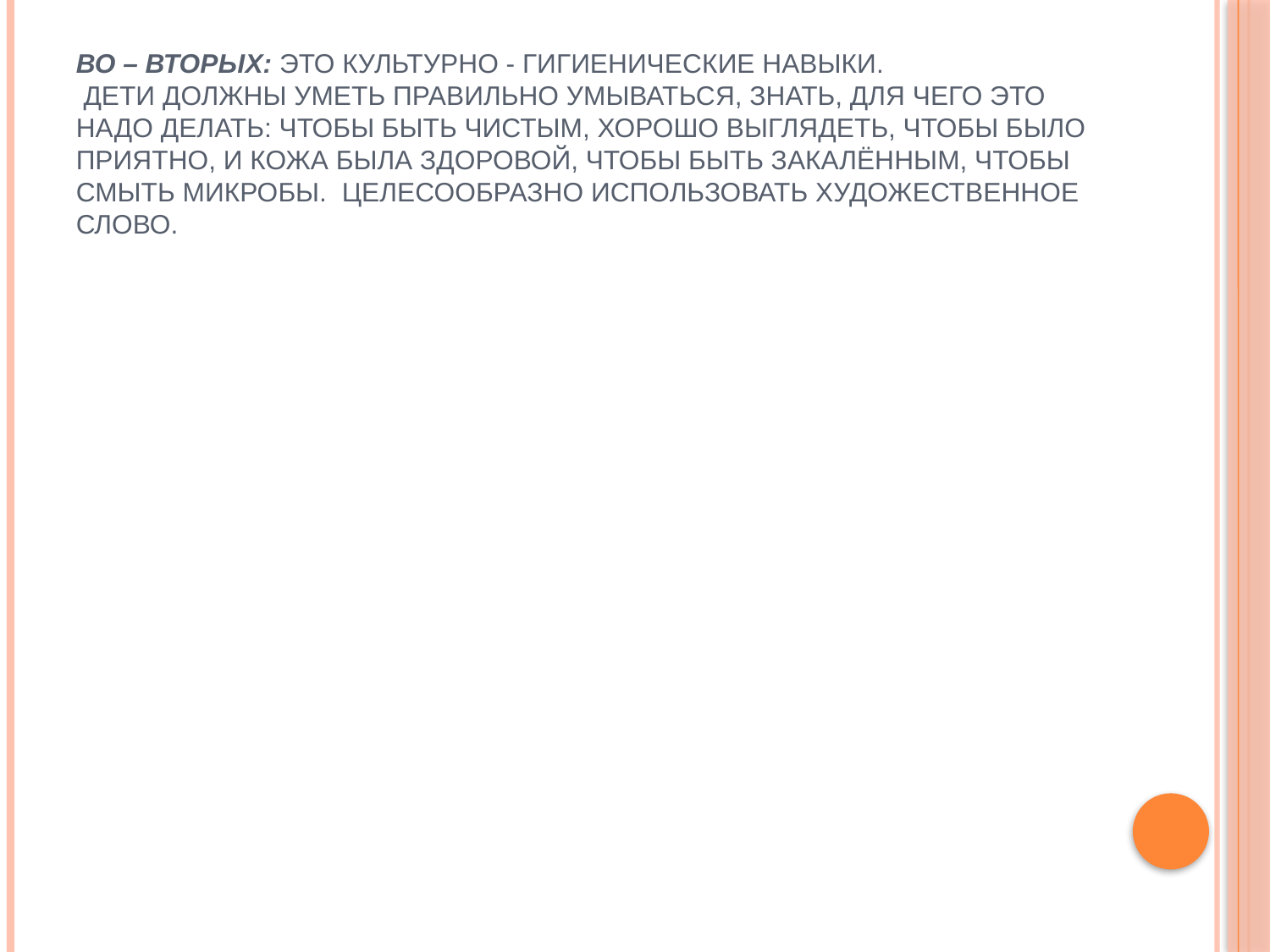

# Во – вторых: это культурно - гигиенические навыки.  Дети должны уметь правильно умываться, знать, для чего это надо делать: чтобы быть чистым, хорошо выглядеть, чтобы было приятно, и кожа была здоровой, чтобы быть закалённым, чтобы смыть микробы.  Целесообразно использовать художественное слово.